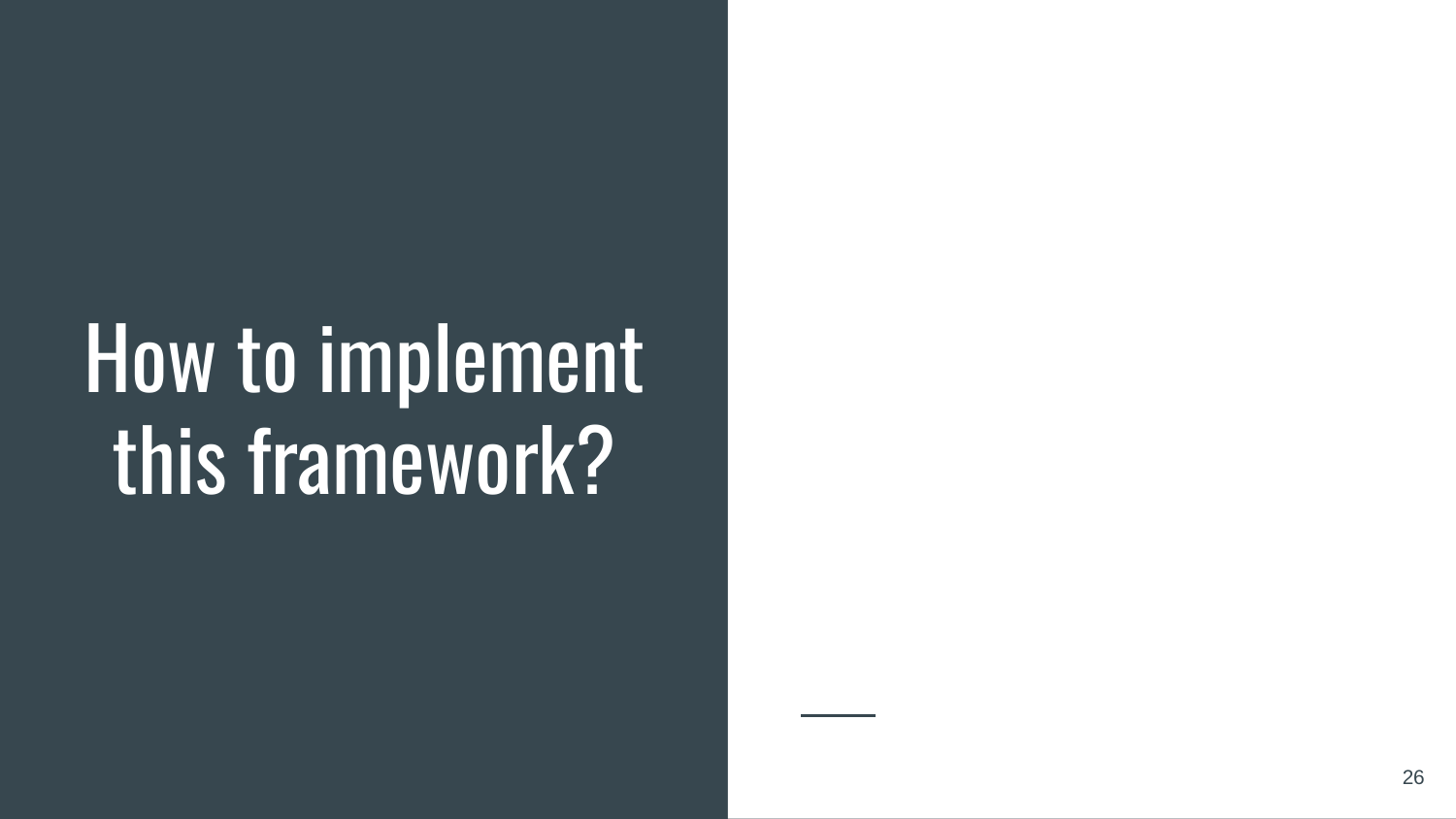

# How to implement this framework?
26